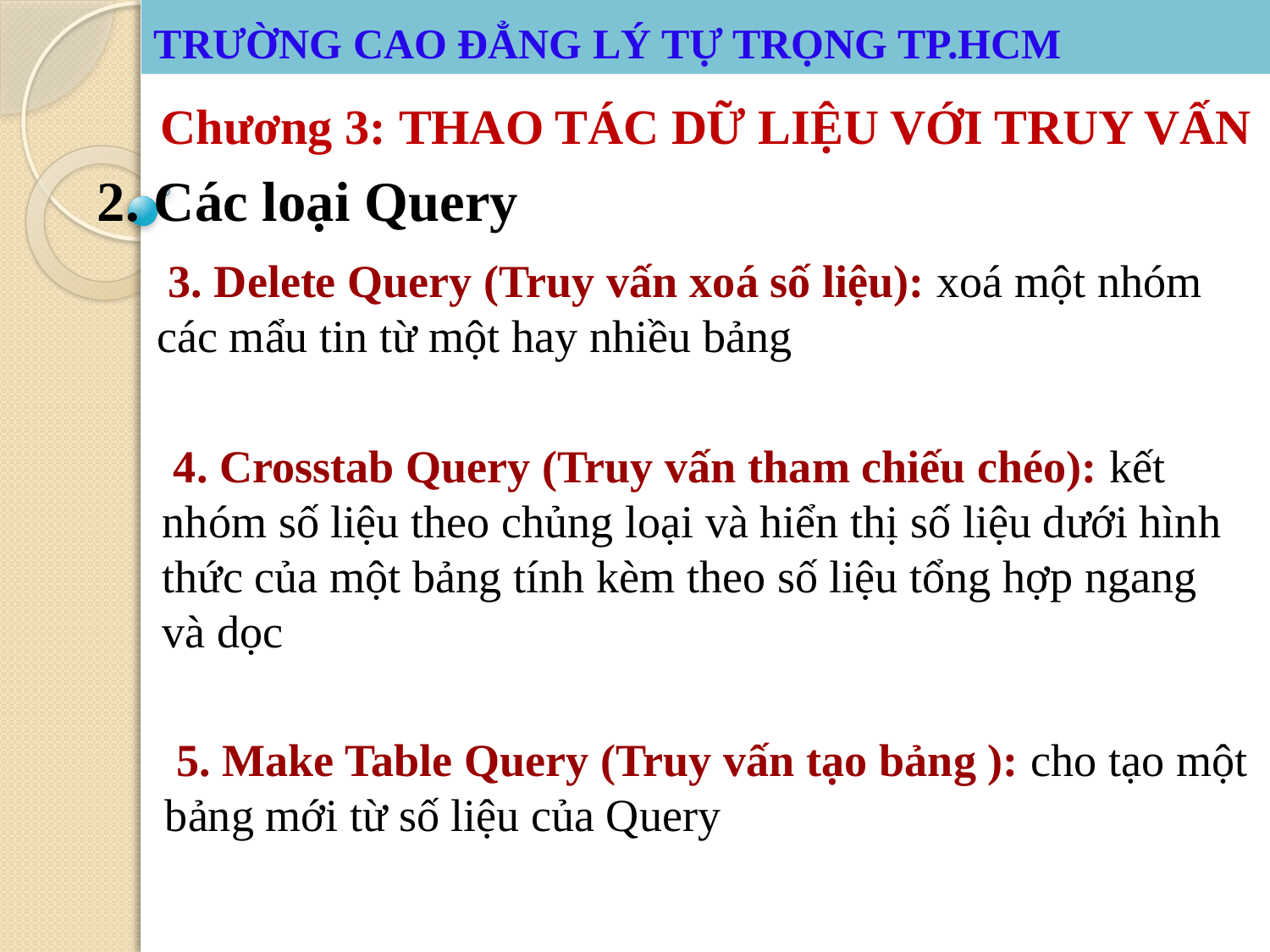

# TRƯỜNG CAO ĐẲNG LÝ TỰ TRỌNG TP.HCM
TRƯỜNG CAO ĐẲNG LÝ TỰ TRỌNG TP.HCM
Chương 3: THAO TÁC DỮ LIỆU VỚI TRUY VẤN
2. Các loại Query
 3. Delete Query (Truy vấn xoá số liệu): xoá một nhóm các mẩu tin từ một hay nhiều bảng
 4. Crosstab Query (Truy vấn tham chiếu chéo): kết nhóm số liệu theo chủng loại và hiển thị số liệu dưới hình thức của một bảng tính kèm theo số liệu tổng hợp ngang và dọc
 5. Make Table Query (Truy vấn tạo bảng ): cho tạo một bảng mới từ số liệu của Query